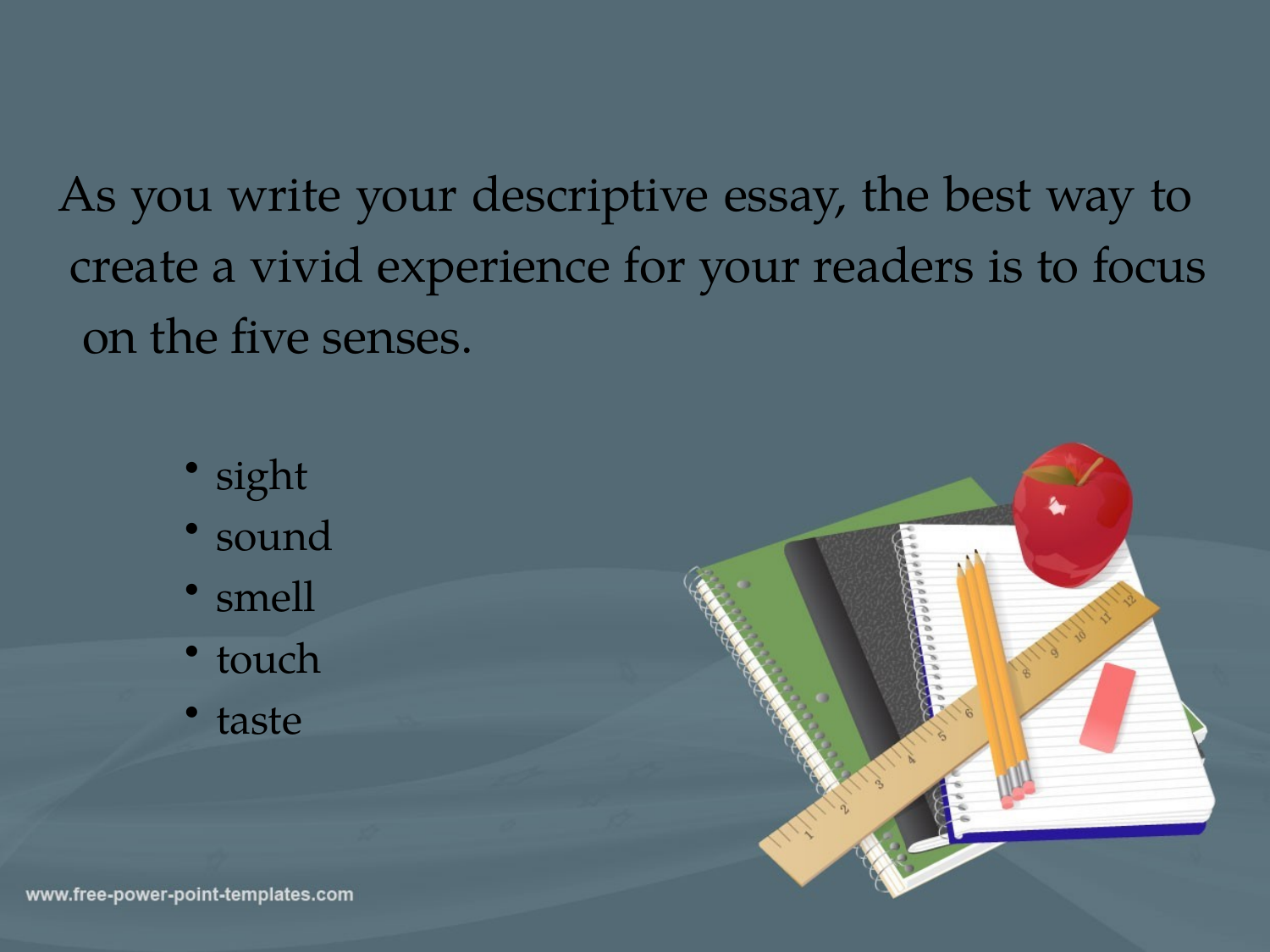

# As you write your descriptive essay, the best way to  create a vivid experience for your readers is to focus  on the five senses.
sight
sound
smell
touch
taste